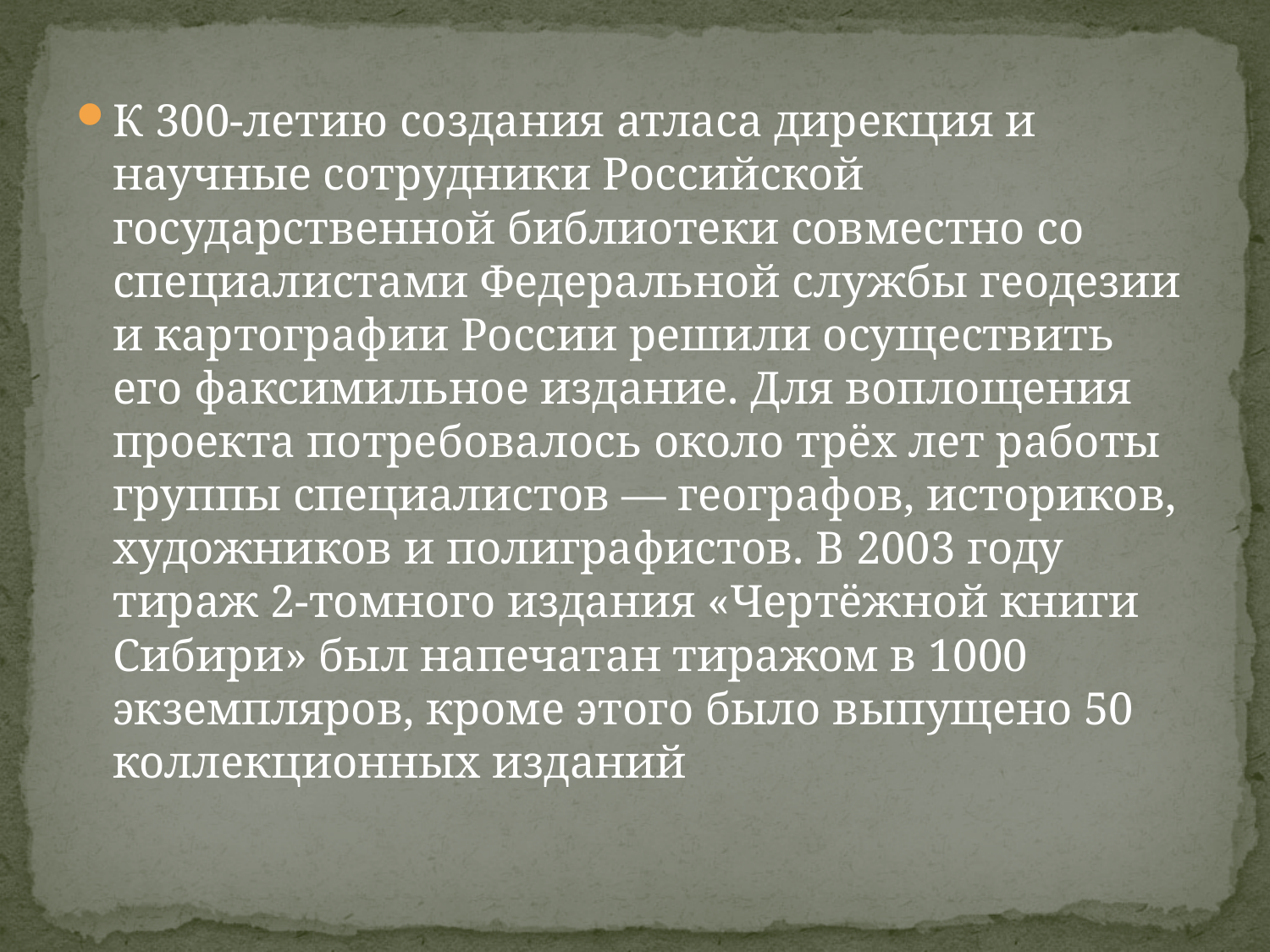

К 300-летию создания атласа дирекция и научные сотрудники Российской государственной библиотеки совместно со специалистами Федеральной службы геодезии и картографии России решили осуществить его факсимильное издание. Для воплощения проекта потребовалось около трёх лет работы группы специалистов — географов, историков, художников и полиграфистов. В 2003 году тираж 2-томного издания «Чертёжной книги Сибири» был напечатан тиражом в 1000 экземпляров, кроме этого было выпущено 50 коллекционных изданий